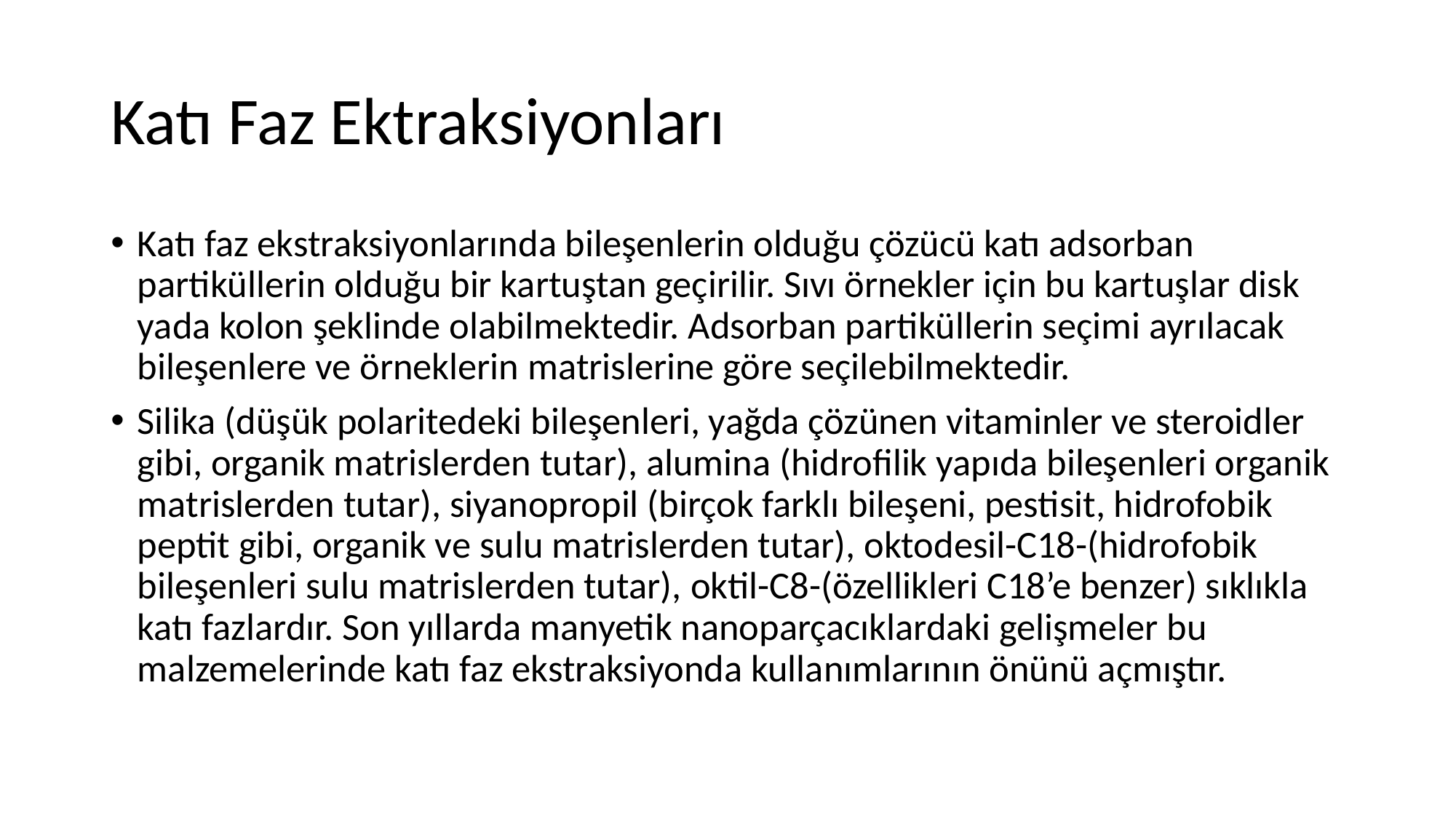

# Katı Faz Ektraksiyonları
Katı faz ekstraksiyonlarında bileşenlerin olduğu çözücü katı adsorban partiküllerin olduğu bir kartuştan geçirilir. Sıvı örnekler için bu kartuşlar disk yada kolon şeklinde olabilmektedir. Adsorban partiküllerin seçimi ayrılacak bileşenlere ve örneklerin matrislerine göre seçilebilmektedir.
Silika (düşük polaritedeki bileşenleri, yağda çözünen vitaminler ve steroidler gibi, organik matrislerden tutar), alumina (hidrofilik yapıda bileşenleri organik matrislerden tutar), siyanopropil (birçok farklı bileşeni, pestisit, hidrofobik peptit gibi, organik ve sulu matrislerden tutar), oktodesil-C18-(hidrofobik bileşenleri sulu matrislerden tutar), oktil-C8-(özellikleri C18’e benzer) sıklıkla katı fazlardır. Son yıllarda manyetik nanoparçacıklardaki gelişmeler bu malzemelerinde katı faz ekstraksiyonda kullanımlarının önünü açmıştır.